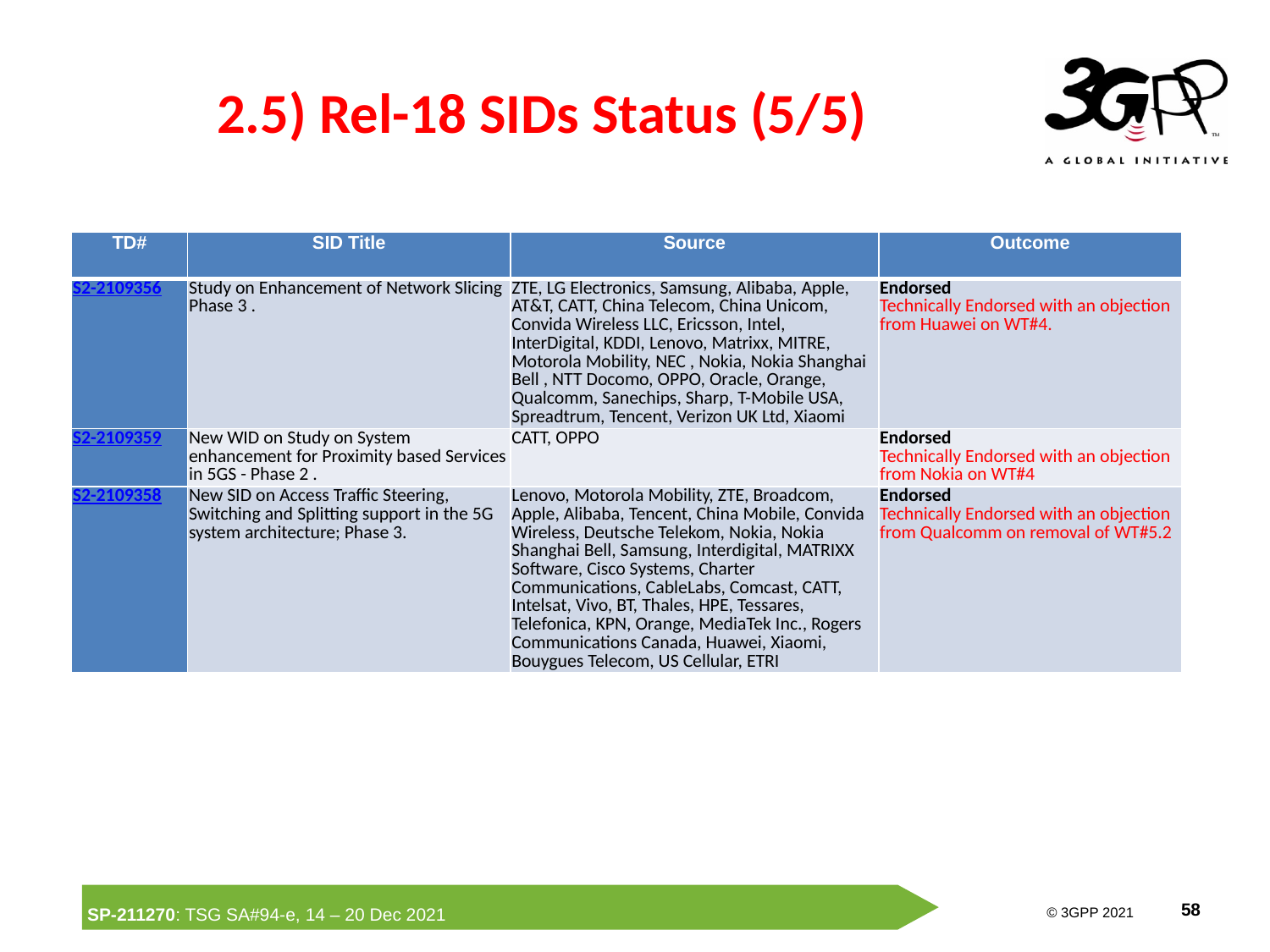

# 2.5) Rel-18 SIDs Status (5/5)
| TD# | SID Title | Source | Outcome |
| --- | --- | --- | --- |
| S2-2109356 | Study on Enhancement of Network Slicing Phase 3 . | ZTE, LG Electronics, Samsung, Alibaba, Apple, AT&T, CATT, China Telecom, China Unicom, Convida Wireless LLC, Ericsson, Intel, InterDigital, KDDI, Lenovo, Matrixx, MITRE, Motorola Mobility, NEC , Nokia, Nokia Shanghai Bell , NTT Docomo, OPPO, Oracle, Orange, Qualcomm, Sanechips, Sharp, T-Mobile USA, Spreadtrum, Tencent, Verizon UK Ltd, Xiaomi | Endorsed Technically Endorsed with an objection from Huawei on WT#4. |
| S2-2109359 | New WID on Study on System enhancement for Proximity based Services in 5GS - Phase 2 . | CATT, OPPO | Endorsed Technically Endorsed with an objection from Nokia on WT#4 |
| S2-2109358 | New SID on Access Traffic Steering, Switching and Splitting support in the 5G system architecture; Phase 3. | Lenovo, Motorola Mobility, ZTE, Broadcom, Apple, Alibaba, Tencent, China Mobile, Convida Wireless, Deutsche Telekom, Nokia, Nokia Shanghai Bell, Samsung, Interdigital, MATRIXX Software, Cisco Systems, Charter Communications, CableLabs, Comcast, CATT, Intelsat, Vivo, BT, Thales, HPE, Tessares, Telefonica, KPN, Orange, MediaTek Inc., Rogers Communications Canada, Huawei, Xiaomi, Bouygues Telecom, US Cellular, ETRI | Endorsed Technically Endorsed with an objection from Qualcomm on removal of WT#5.2 |